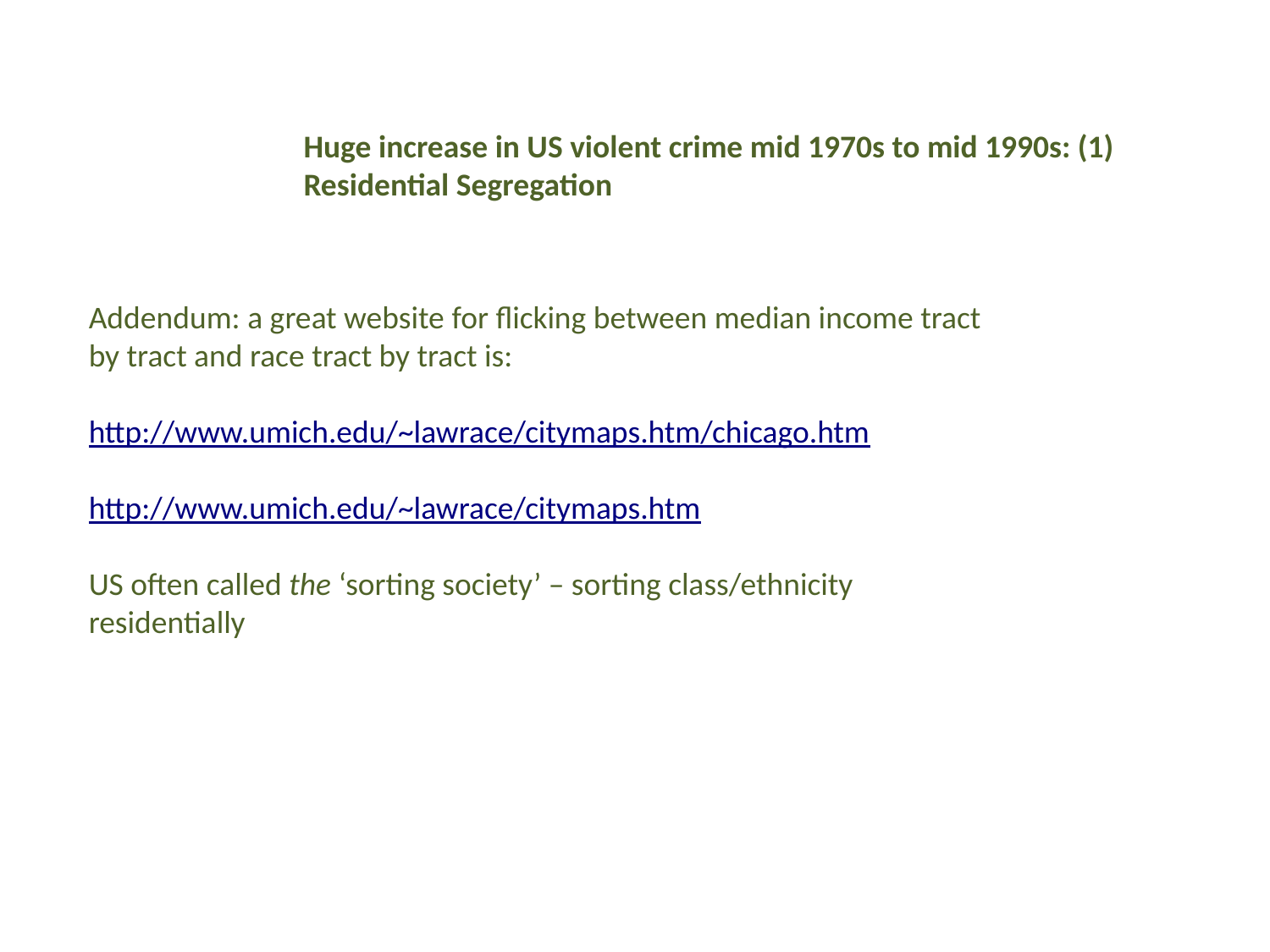

Huge increase in US violent crime mid 1970s to mid 1990s: (1) Residential Segregation
Addendum: a great website for flicking between median income tract by tract and race tract by tract is:

http://www.umich.edu/~lawrace/citymaps.htm/chicago.htm

http://www.umich.edu/~lawrace/citymaps.htm

US often called the ‘sorting society’ – sorting class/ethnicity residentially